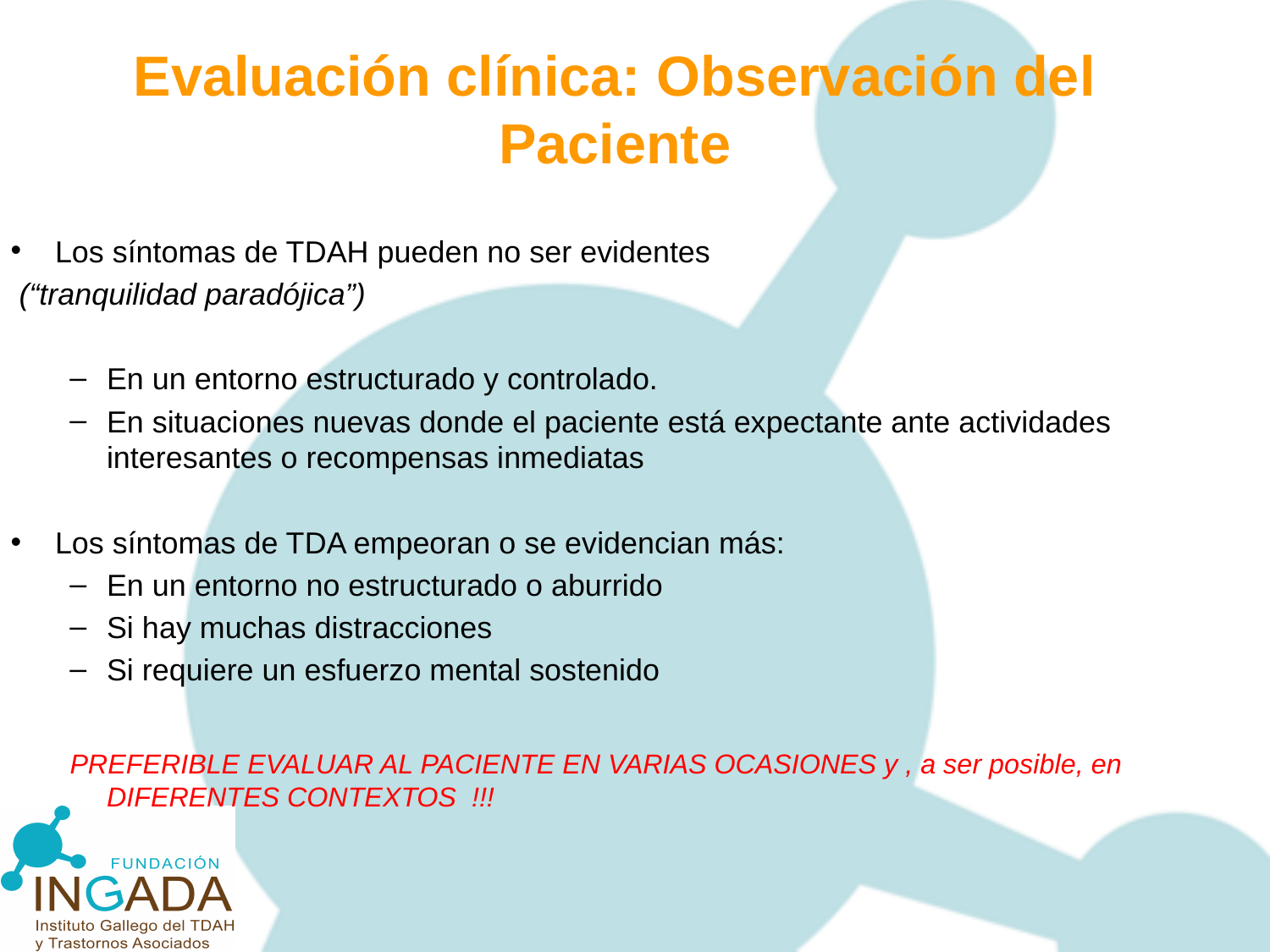

Evaluación clínica: Observación del Paciente

Los síntomas de TDAH pueden no ser evidentes
 (“tranquilidad paradójica”)

En un entorno estructurado y controlado.
En situaciones nuevas donde el paciente está expectante ante actividades interesantes o recompensas inmediatas

Los síntomas de TDA empeoran o se evidencian más:
En un entorno no estructurado o aburrido
Si hay muchas distracciones
Si requiere un esfuerzo mental sostenido

PREFERIBLE EVALUAR AL PACIENTE EN VARIAS OCASIONES y , a ser posible, en DIFERENTES CONTEXTOS  !!!